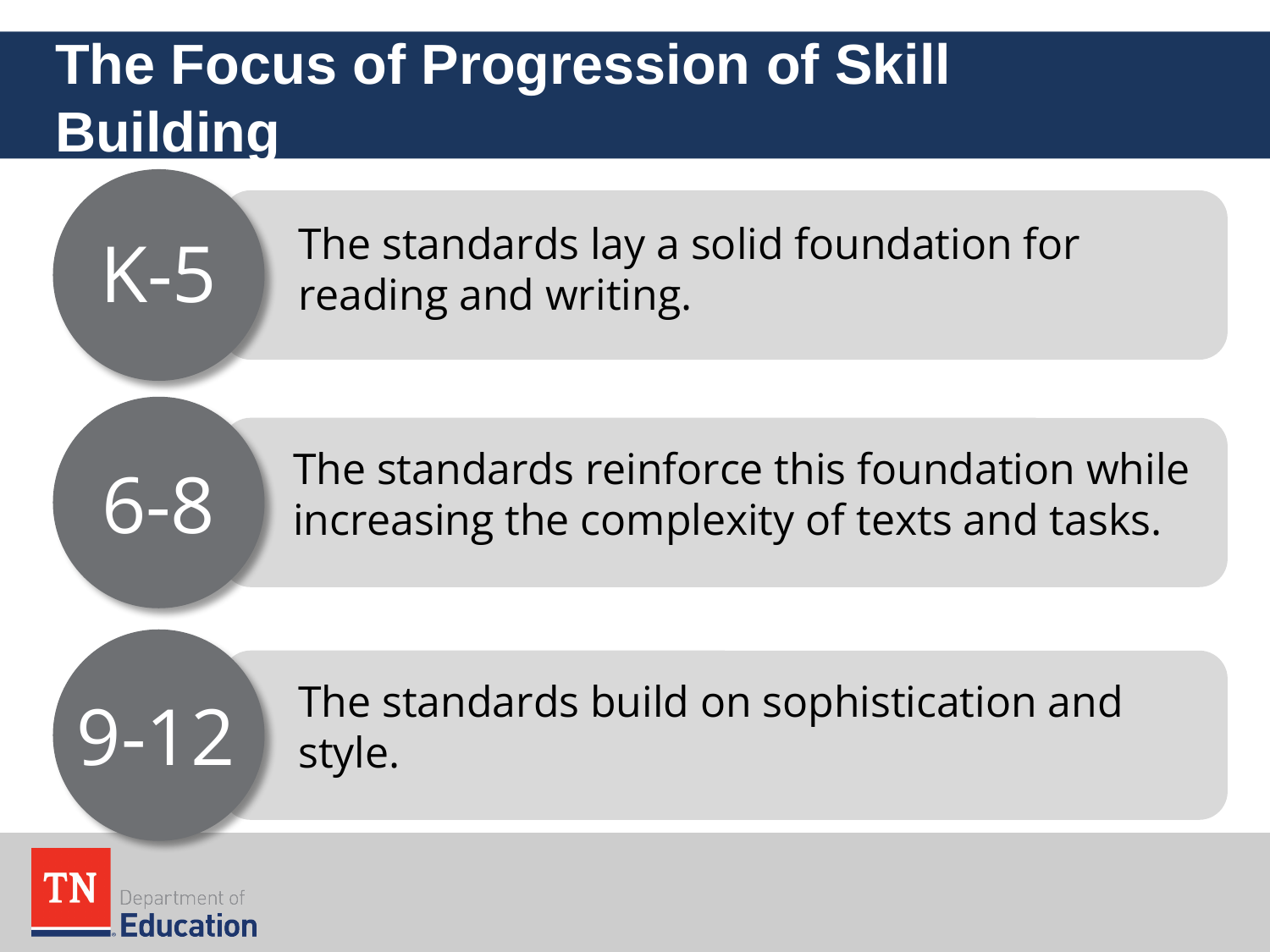

# The Focus of Progression of Skill Building

The standards lay a solid foundation for reading and writing.
K-5

The standards reinforce this foundation while increasing the complexity of texts and tasks.
6-8

The standards build on sophistication and style.
9-12